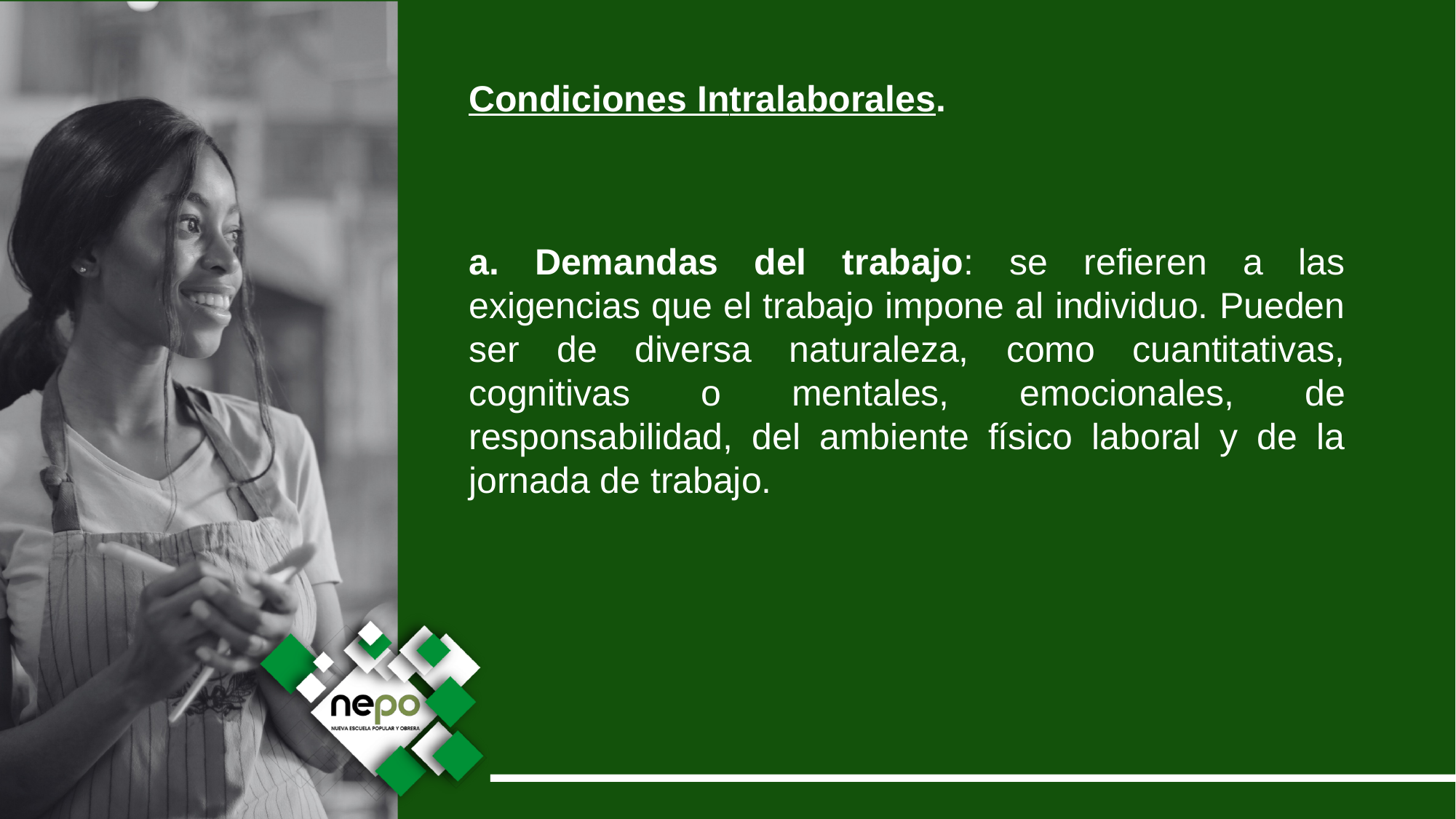

Condiciones Intralaborales.
a. Demandas del trabajo: se refieren a las exigencias que el trabajo impone al individuo. Pueden ser de diversa naturaleza, como cuantitativas, cognitivas o mentales, emocionales, de responsabilidad, del ambiente físico laboral y de la jornada de trabajo.